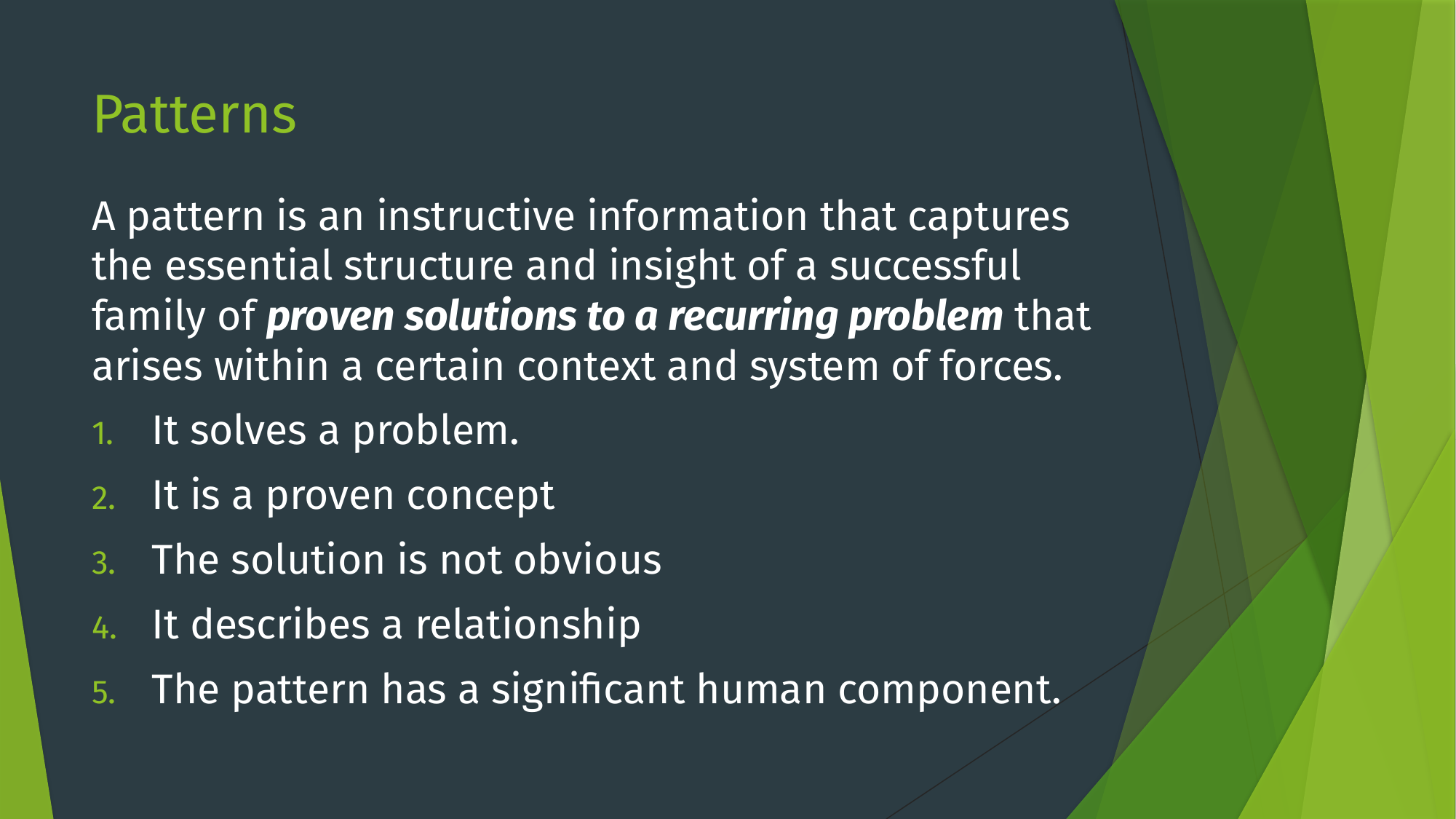

# Patterns
A pattern is an instructive information that captures the essential structure and insight of a successful family of proven solutions to a recurring problem that arises within a certain context and system of forces.
It solves a problem.
It is a proven concept
The solution is not obvious
It describes a relationship
The pattern has a significant human component.